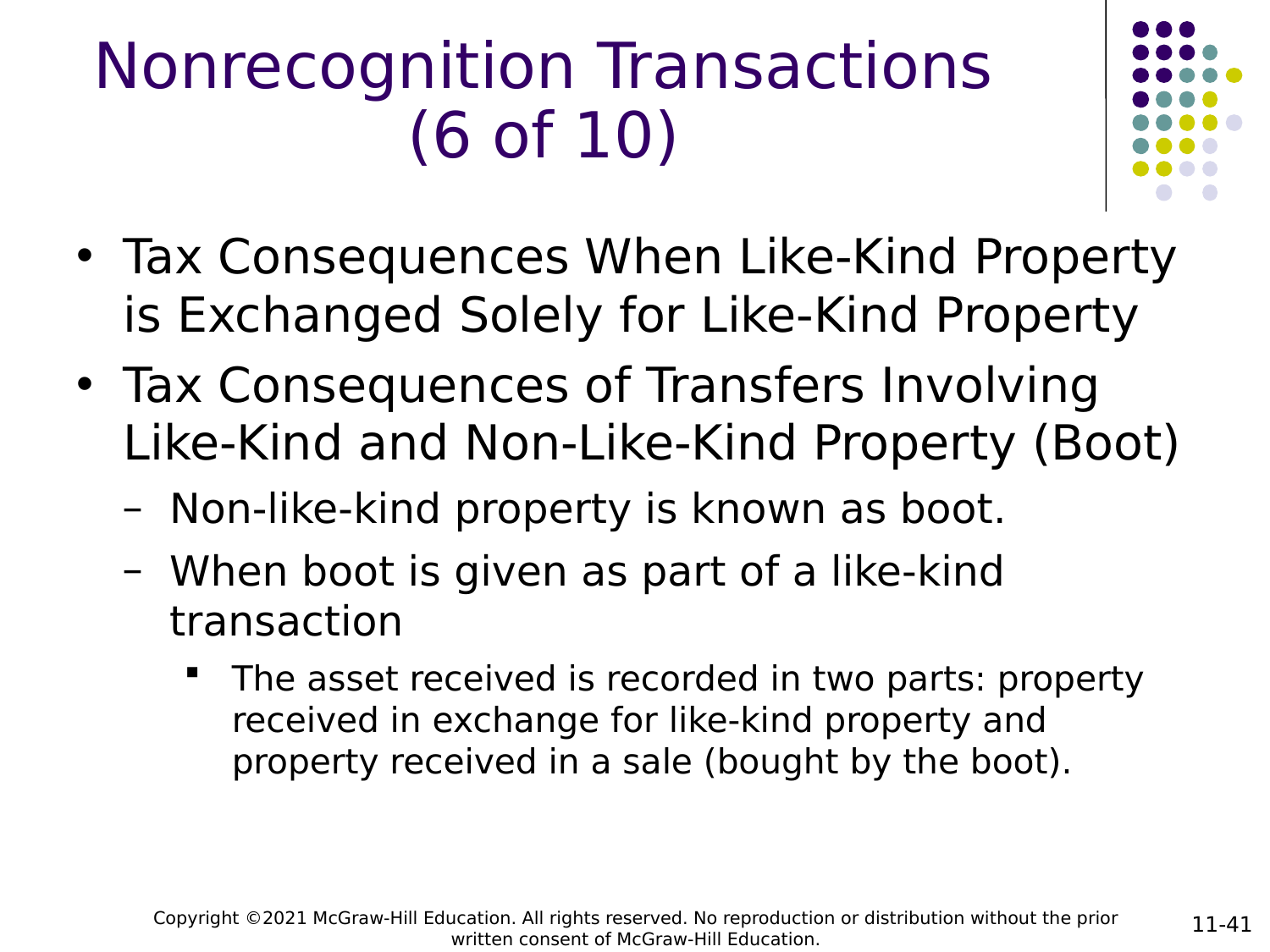

# Nonrecognition Transactions (6 of 10)
Tax Consequences When Like-Kind Property is Exchanged Solely for Like-Kind Property
Tax Consequences of Transfers Involving Like-Kind and Non-Like-Kind Property (Boot)
Non-like-kind property is known as boot.
When boot is given as part of a like-kind transaction
The asset received is recorded in two parts: property received in exchange for like-kind property and property received in a sale (bought by the boot).
11-41